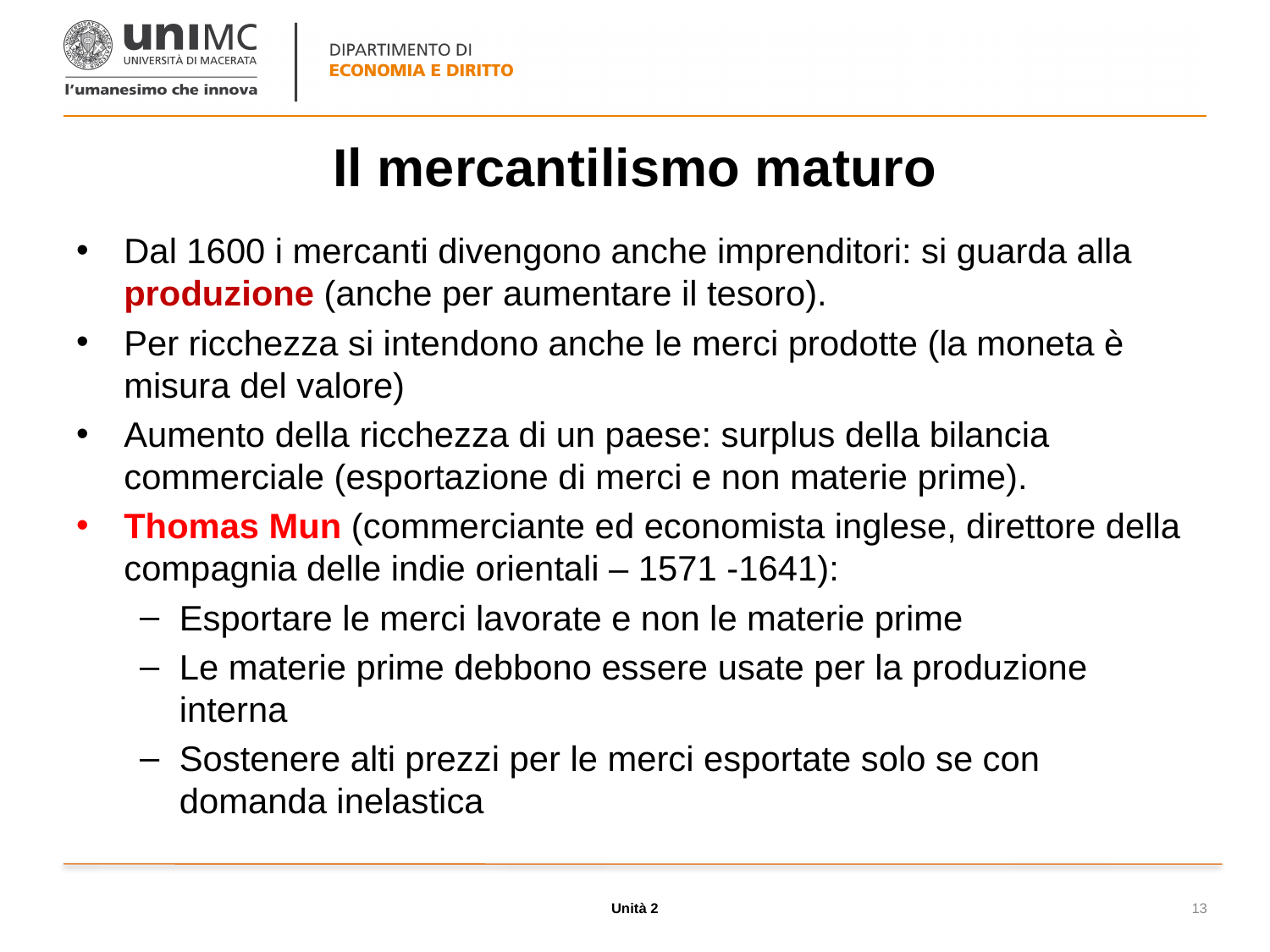

# Il mercantilismo maturo
Dal 1600 i mercanti divengono anche imprenditori: si guarda alla produzione (anche per aumentare il tesoro).
Per ricchezza si intendono anche le merci prodotte (la moneta è misura del valore)
Aumento della ricchezza di un paese: surplus della bilancia commerciale (esportazione di merci e non materie prime).
Thomas Mun (commerciante ed economista inglese, direttore della compagnia delle indie orientali – 1571 -1641):
Esportare le merci lavorate e non le materie prime
Le materie prime debbono essere usate per la produzione interna
Sostenere alti prezzi per le merci esportate solo se con domanda inelastica
Unità 2
13